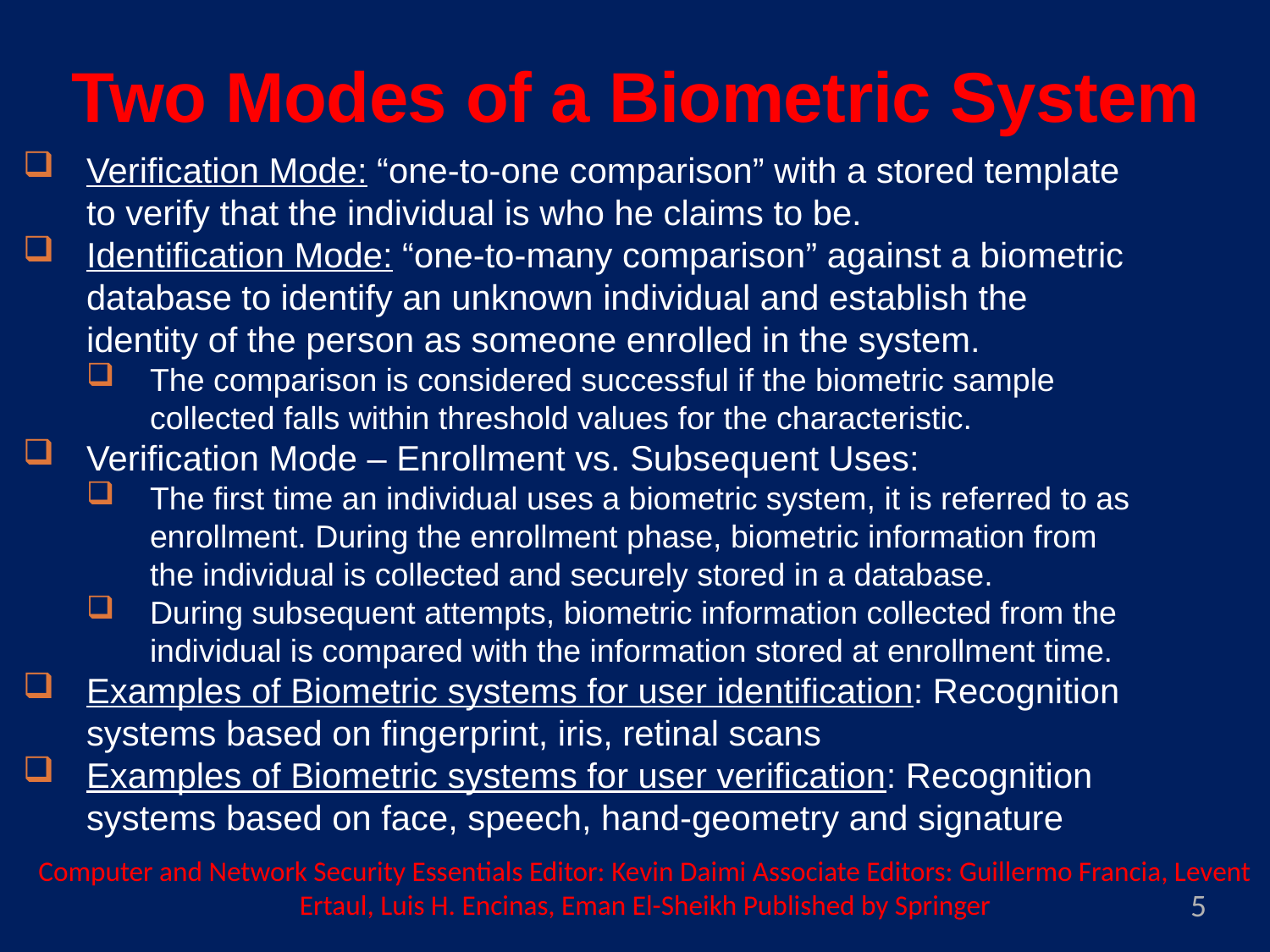

Two Modes of a Biometric System
Verification Mode: “one-to-one comparison” with a stored template to verify that the individual is who he claims to be.
Identification Mode: “one-to-many comparison” against a biometric database to identify an unknown individual and establish the identity of the person as someone enrolled in the system.
The comparison is considered successful if the biometric sample collected falls within threshold values for the characteristic.
Verification Mode – Enrollment vs. Subsequent Uses:
The first time an individual uses a biometric system, it is referred to as enrollment. During the enrollment phase, biometric information from the individual is collected and securely stored in a database.
During subsequent attempts, biometric information collected from the individual is compared with the information stored at enrollment time.
Examples of Biometric systems for user identification: Recognition systems based on fingerprint, iris, retinal scans
Examples of Biometric systems for user verification: Recognition systems based on face, speech, hand-geometry and signature
Computer and Network Security Essentials Editor: Kevin Daimi Associate Editors: Guillermo Francia, Levent Ertaul, Luis H. Encinas, Eman El-Sheikh Published by Springer
5